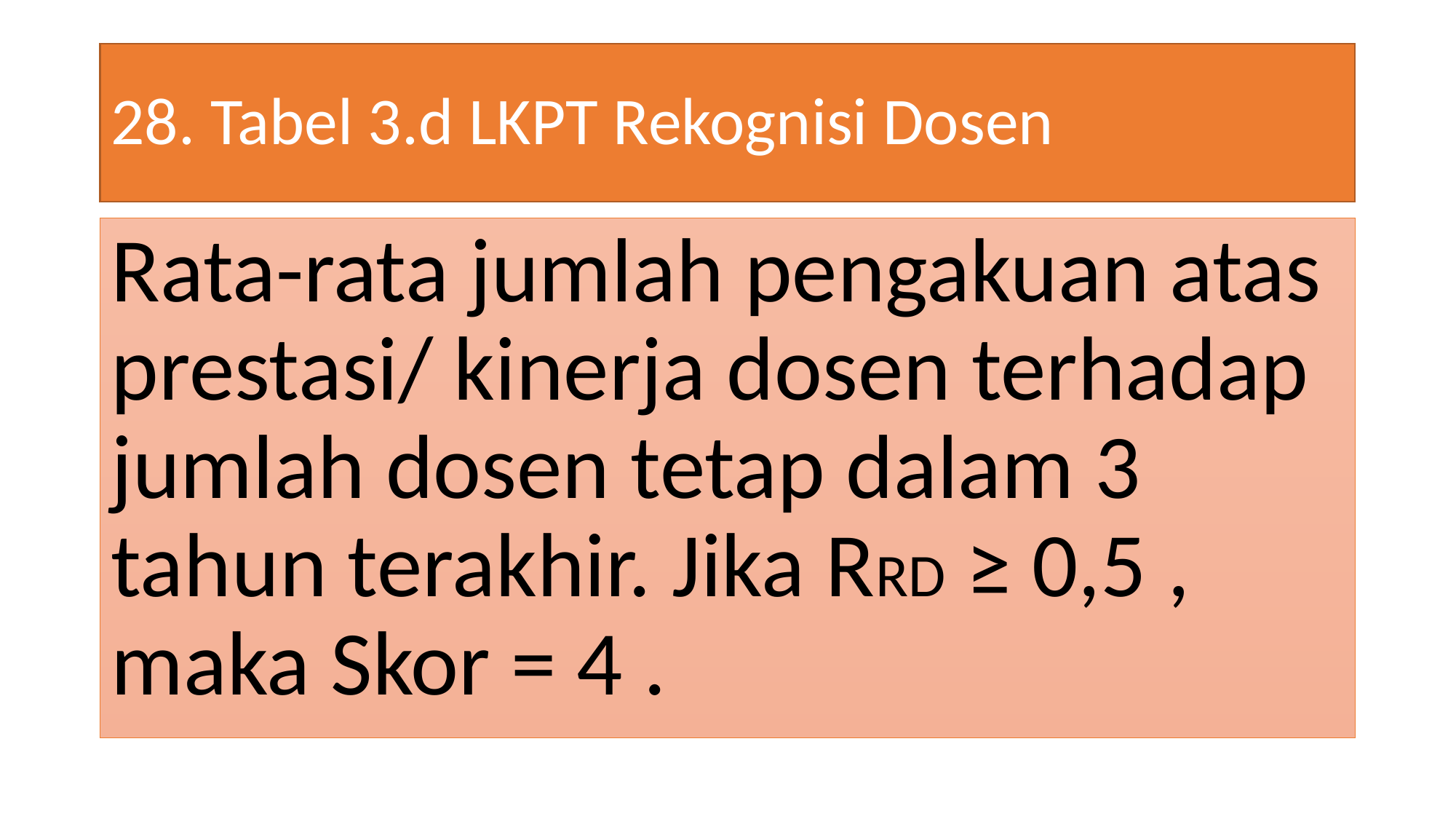

# 28. Tabel 3.d LKPT Rekognisi Dosen
Rata-rata jumlah pengakuan atas prestasi/ kinerja dosen terhadap jumlah dosen tetap dalam 3 tahun terakhir. Jika RRD ≥ 0,5 , maka Skor = 4 .